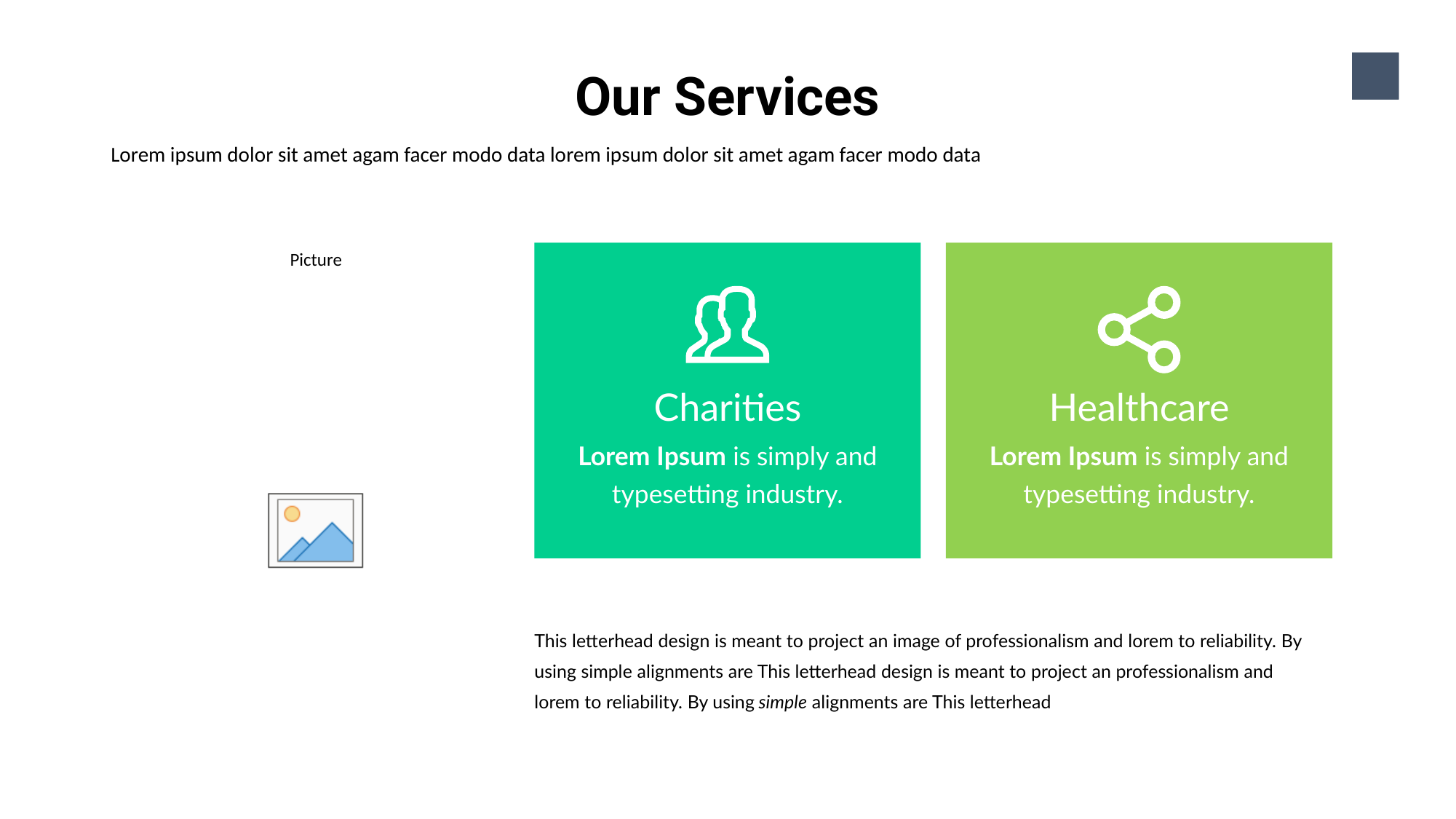

Our Services
6
Lorem ipsum dolor sit amet agam facer modo data lorem ipsum dolor sit amet agam facer modo data

Charities
Lorem Ipsum is simply and typesetting industry.

Healthcare
Lorem Ipsum is simply and typesetting industry.
This letterhead design is meant to project an image of professionalism and lorem to reliability. By using simple alignments are This letterhead design is meant to project an professionalism and lorem to reliability. By using simple alignments are This letterhead